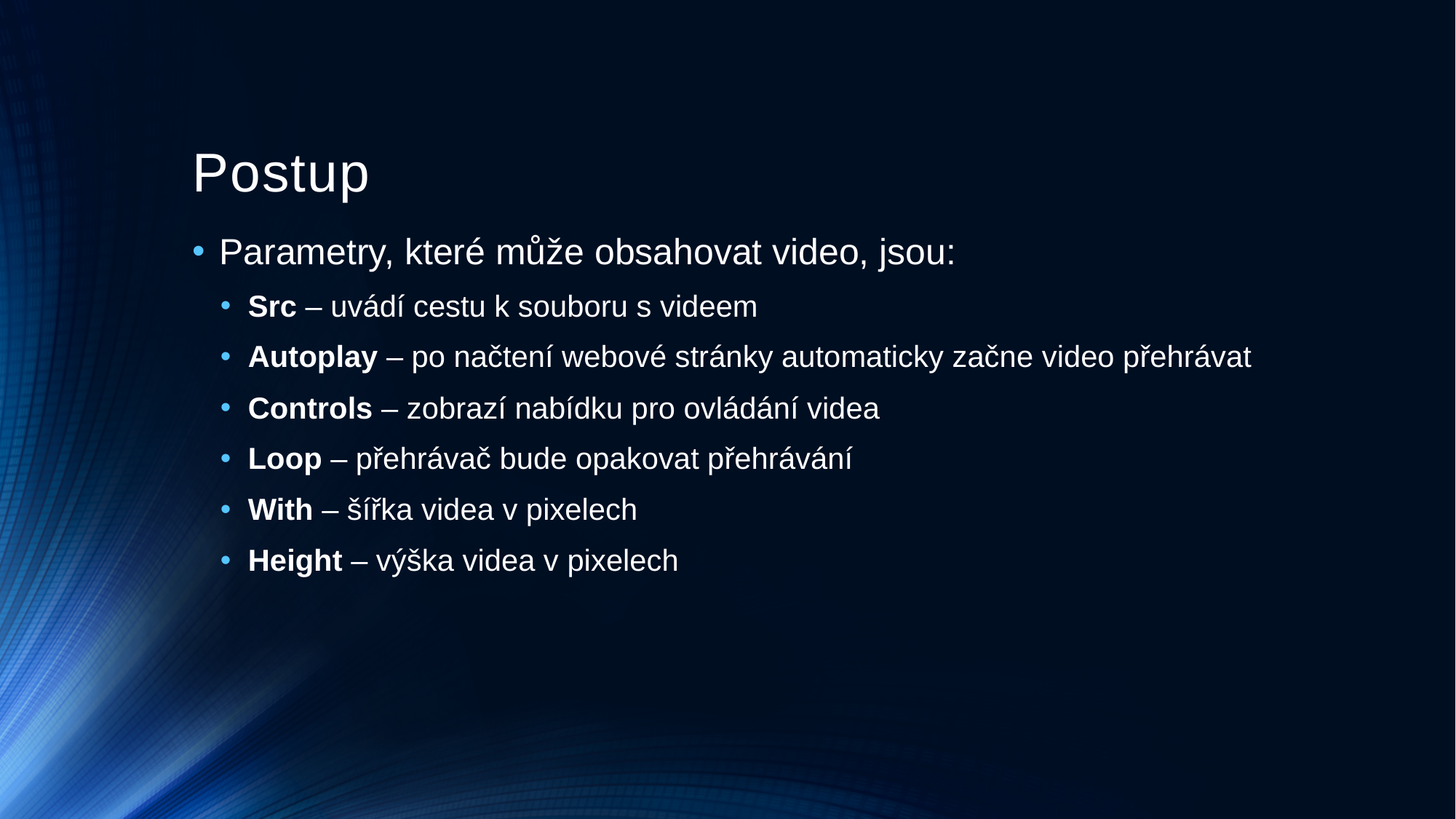

# Postup
Parametry, které může obsahovat video, jsou:
Src – uvádí cestu k souboru s videem
Autoplay – po načtení webové stránky automaticky začne video přehrávat
Controls – zobrazí nabídku pro ovládání videa
Loop – přehrávač bude opakovat přehrávání
With – šířka videa v pixelech
Height – výška videa v pixelech